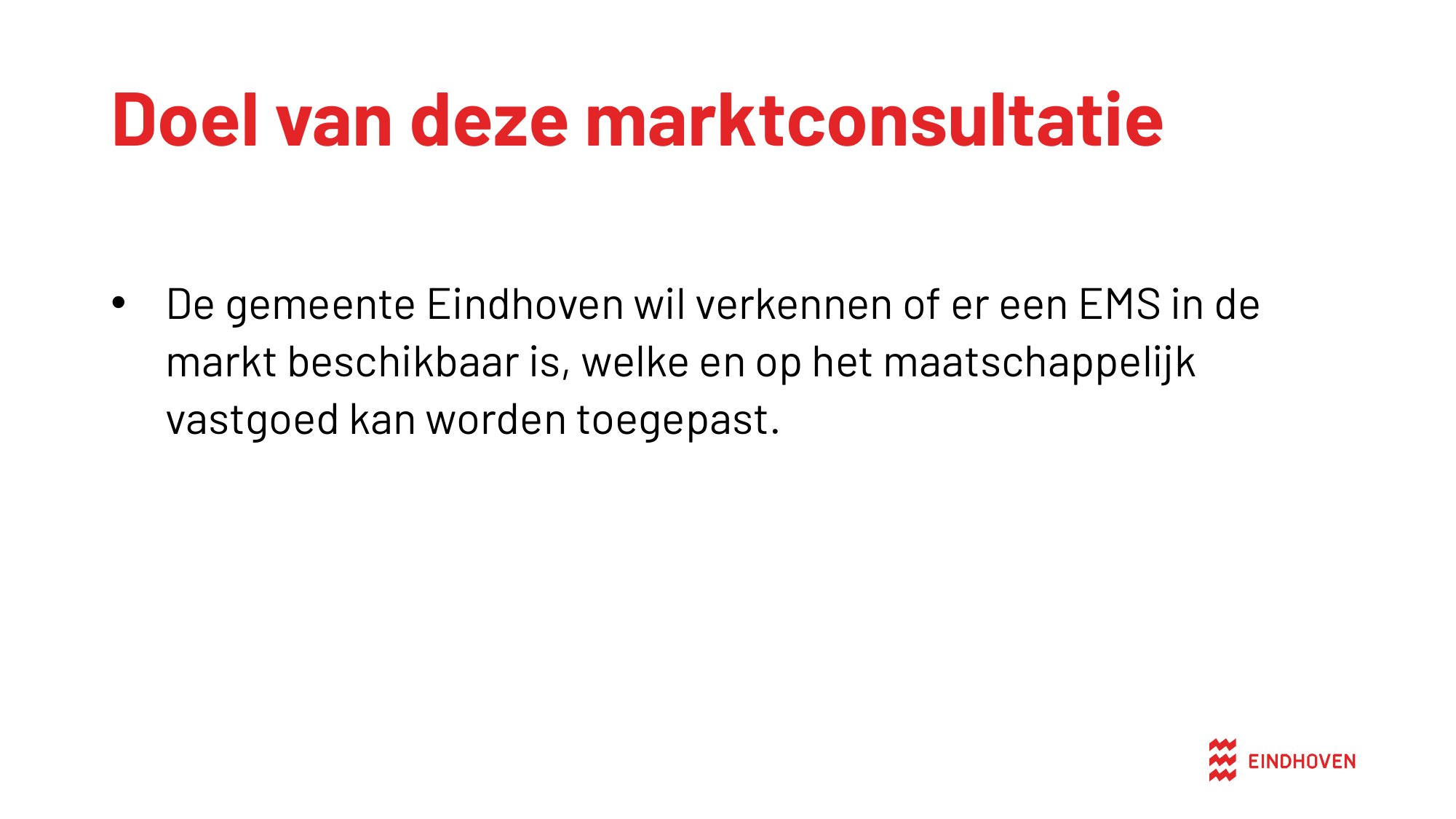

# Doel van deze marktconsultatie
De gemeente Eindhoven wil verkennen of er een EMS in de markt beschikbaar is, welke en op het maatschappelijk vastgoed kan worden toegepast.